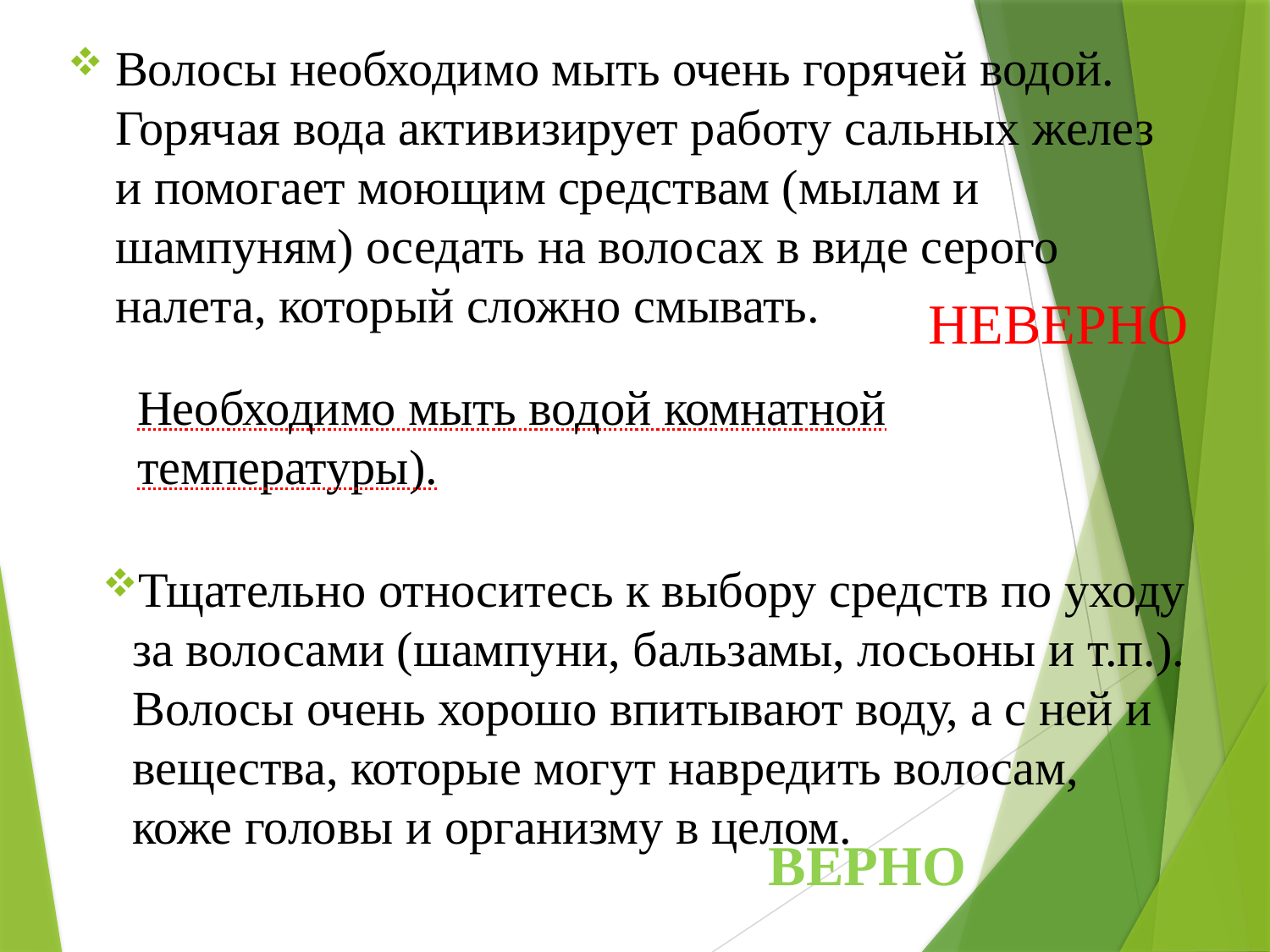

Волосы необходимо мыть очень горячей водой. Горячая вода активизирует работу сальных желез и помогает моющим средствам (мылам и шампуням) оседать на волосах в виде серого налета, который сложно смывать.
НЕВЕРНО
Необходимо мыть водой комнатной температуры).
Тщательно относитесь к выбору средств по уходу за волосами (шампуни, бальзамы, лосьоны и т.п.). Волосы очень хорошо впитывают воду, а с ней и вещества, которые могут навредить волосам, коже головы и организму в целом.
ВЕРНО